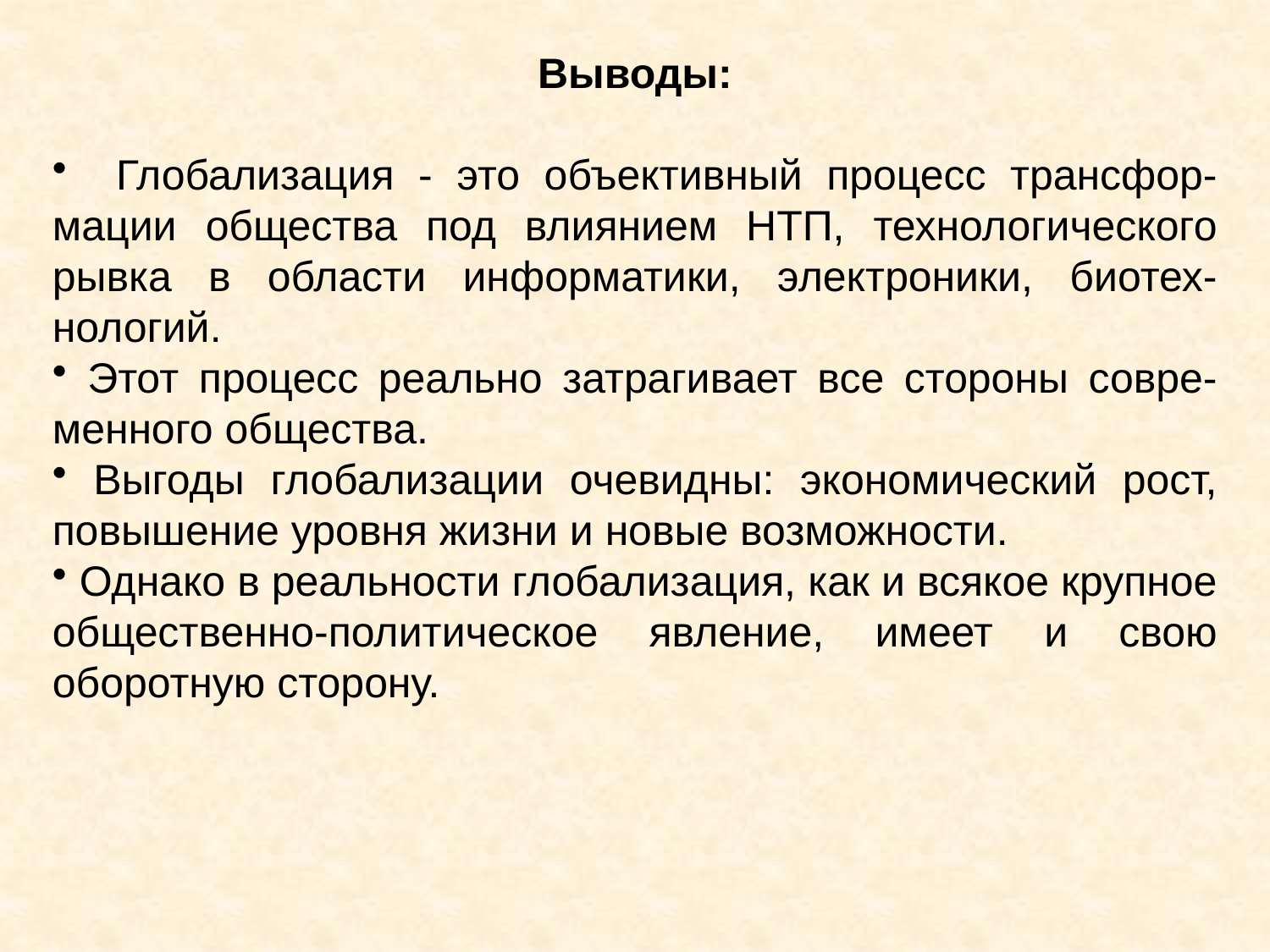

Выводы:

  Глобализация - это объективный процесс трансфор-мации общества под влиянием НТП, технологического рывка в области информатики, электроники, биотех-нологий.
 Этот процесс реально затрагивает все стороны совре-менного общества.
 Выгоды глобализации очевидны: экономический рост, повышение уровня жизни и новые возможности.
 Однако в реальности глобализация, как и всякое крупное общественно-политическое явление, имеет и свою оборотную сторону.